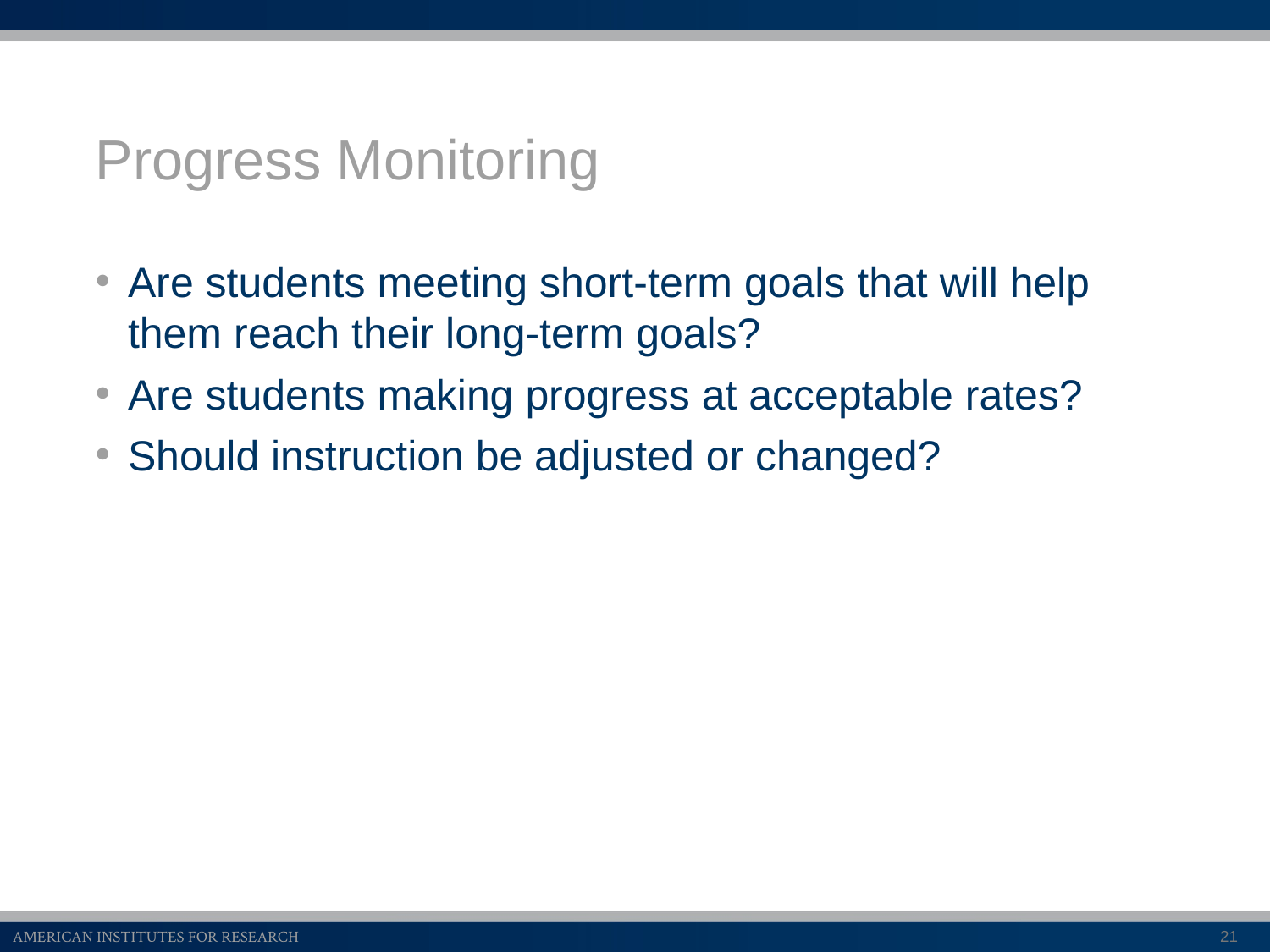

# Progress Monitoring
Are students meeting short-term goals that will help them reach their long-term goals?
Are students making progress at acceptable rates?
Should instruction be adjusted or changed?
21